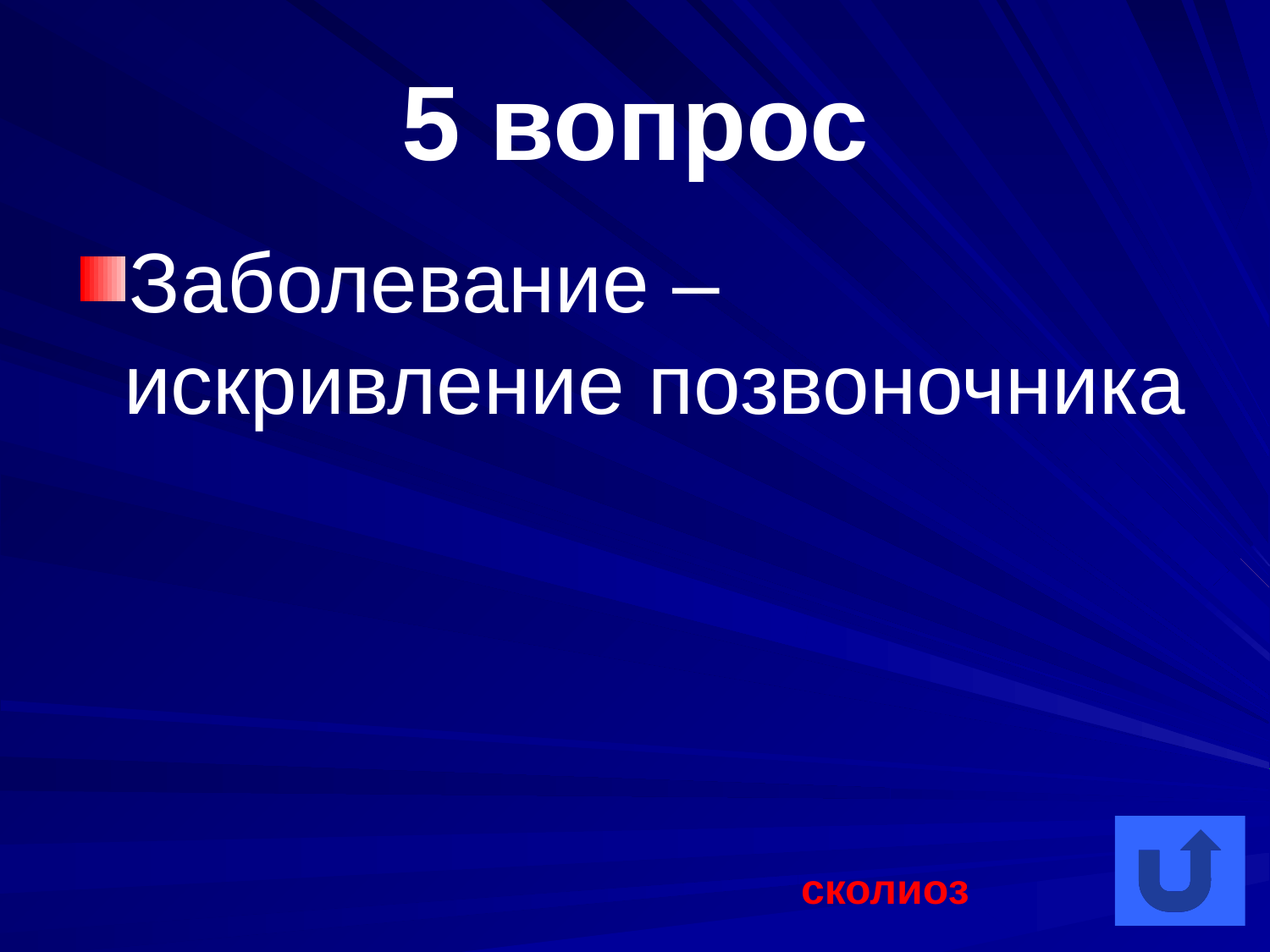

# 5 вопрос
Заболевание – искривление позвоночника

сколиоз